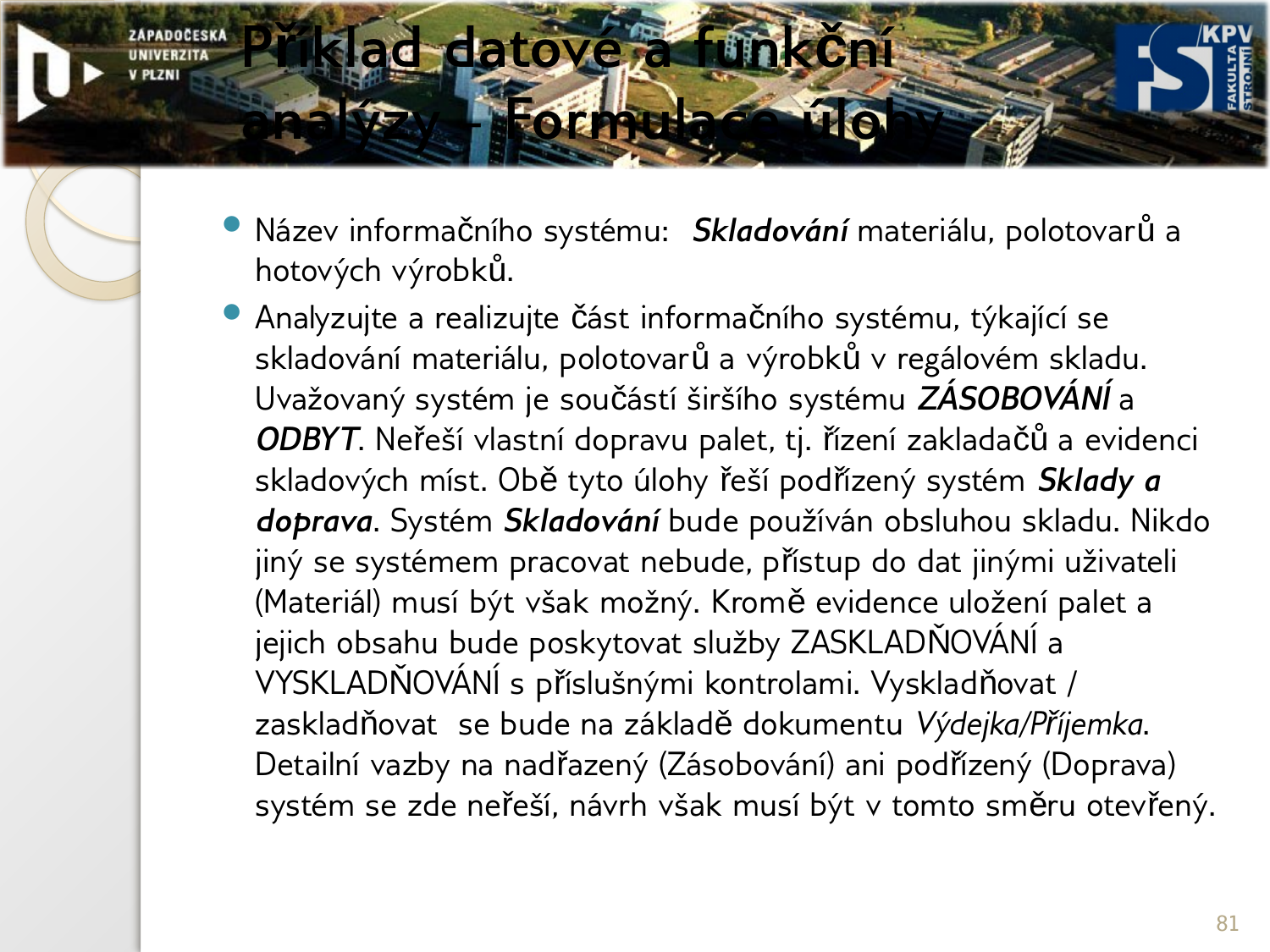

# Příklad datové a funkční analýzy - Formulace úlohy
Název informačního systému:  Skladování materiálu, polotovarů a hotových výrobků.
Analyzujte a realizujte část informačního systému, týkající se skladování materiálu, polotovarů a výrobků v regálovém skladu. Uvažovaný systém je součástí širšího systému ZÁSOBOVÁNÍ a ODBYT. Neřeší vlastní dopravu palet, tj. řízení zakladačů a evidenci skladových míst. Obě tyto úlohy řeší podřízený systém Sklady a doprava. Systém Skladování bude používán obsluhou skladu. Nikdo jiný se systémem pracovat nebude, přístup do dat jinými uživateli (Materiál) musí být však možný. Kromě evidence uložení palet a jejich obsahu bude poskytovat služby ZASKLADŇOVÁNÍ a VYSKLADŇOVÁNÍ s příslušnými kontrolami. Vyskladňovat / zaskladňovat  se bude na základě dokumentu Výdejka/Příjemka. Detailní vazby na nadřazený (Zásobování) ani podřízený (Doprava) systém se zde neřeší, návrh však musí být v tomto směru otevřený.
81